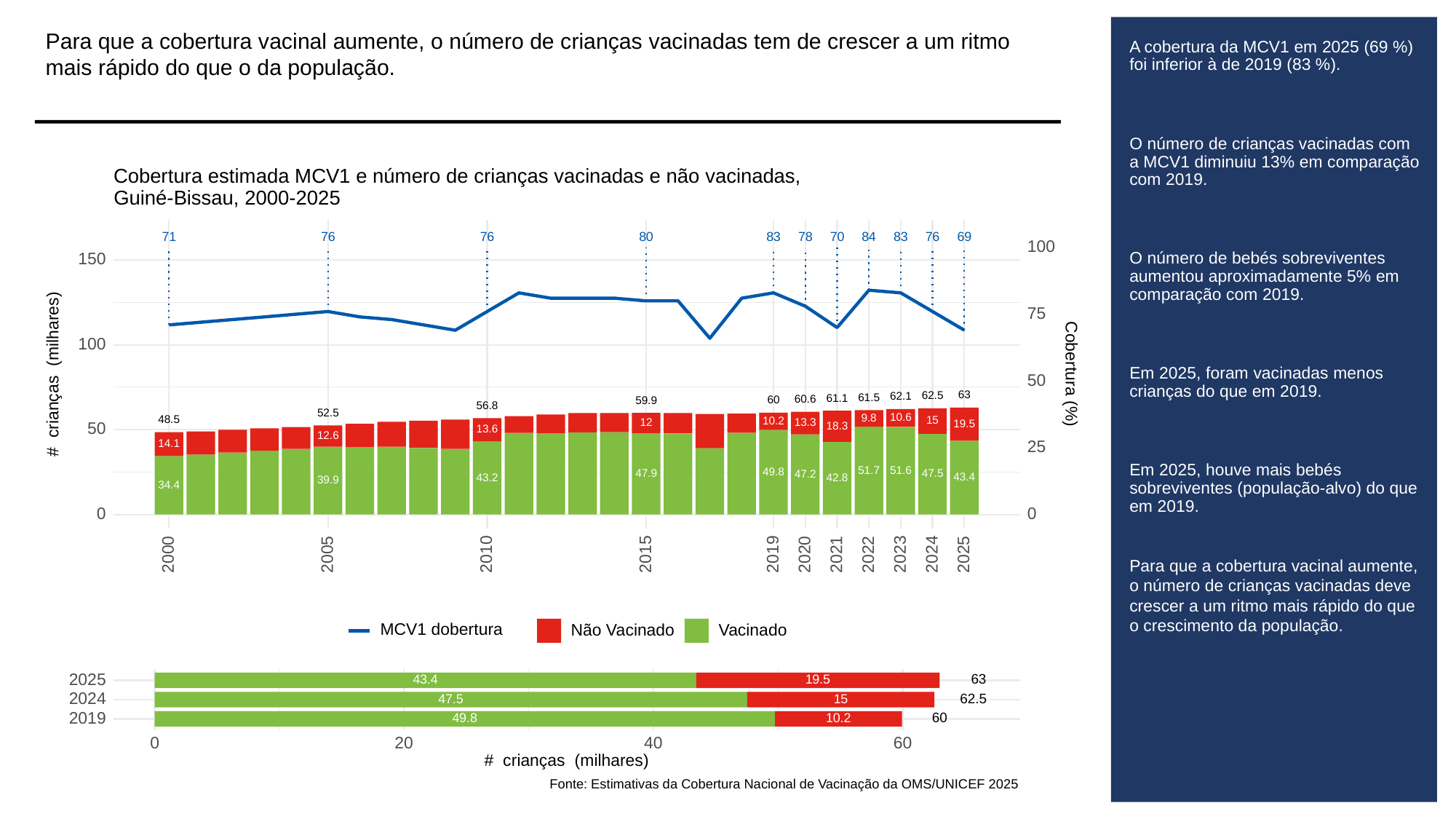

Para que a cobertura vacinal aumente, o número de crianças vacinadas tem de crescer a um ritmo mais rápido do que o da população.
# A cobertura da MCV1 em 2025 (69 %) foi inferior à de 2019 (83 %).

O número de crianças vacinadas com a MCV1 diminuiu 13% em comparação com 2019.

O número de bebés sobreviventes aumentou aproximadamente 5% em comparação com 2019.

Em 2025, foram vacinadas menos crianças do que em 2019.

Em 2025, houve mais bebés sobreviventes (população-alvo) do que em 2019.

Para que a cobertura vacinal aumente, o número de crianças vacinadas deve crescer a um ritmo mais rápido do que o crescimento da população.

Cobertura estimada MCV1 e número de crianças vacinadas e não vacinadas,
Guiné-Bissau, 2000-2025

83
83
76
76
80
78
70
84
76
69
71
100

150

75
100

#  crianças  (milhares)
Cobertura (%)
50

63
62.5
62.1
61.5
61.1
60.6
60
59.9
56.8

52.5

10.6

9.8

48.5

15
10.2

13.3
12

19.5

18.3
50

13.6

12.6

14.1

25

51.7
51.6
49.8
47.9
47.5
47.2

43.4
43.2
42.8
39.9
34.4
0
0

2023
2000
2005
2010
2015
2019
2020
2021
2022
2024
2025

MCV1 dobertura
Não Vacinado
Vacinado

2025
63
43.4
19.5

2024
62.5
15
47.5

2019
60
49.8
10.2

0
20
40
60
#  crianças  (milhares)
Fonte: Estimativas da Cobertura Nacional de Vacinação da OMS/UNICEF 2025